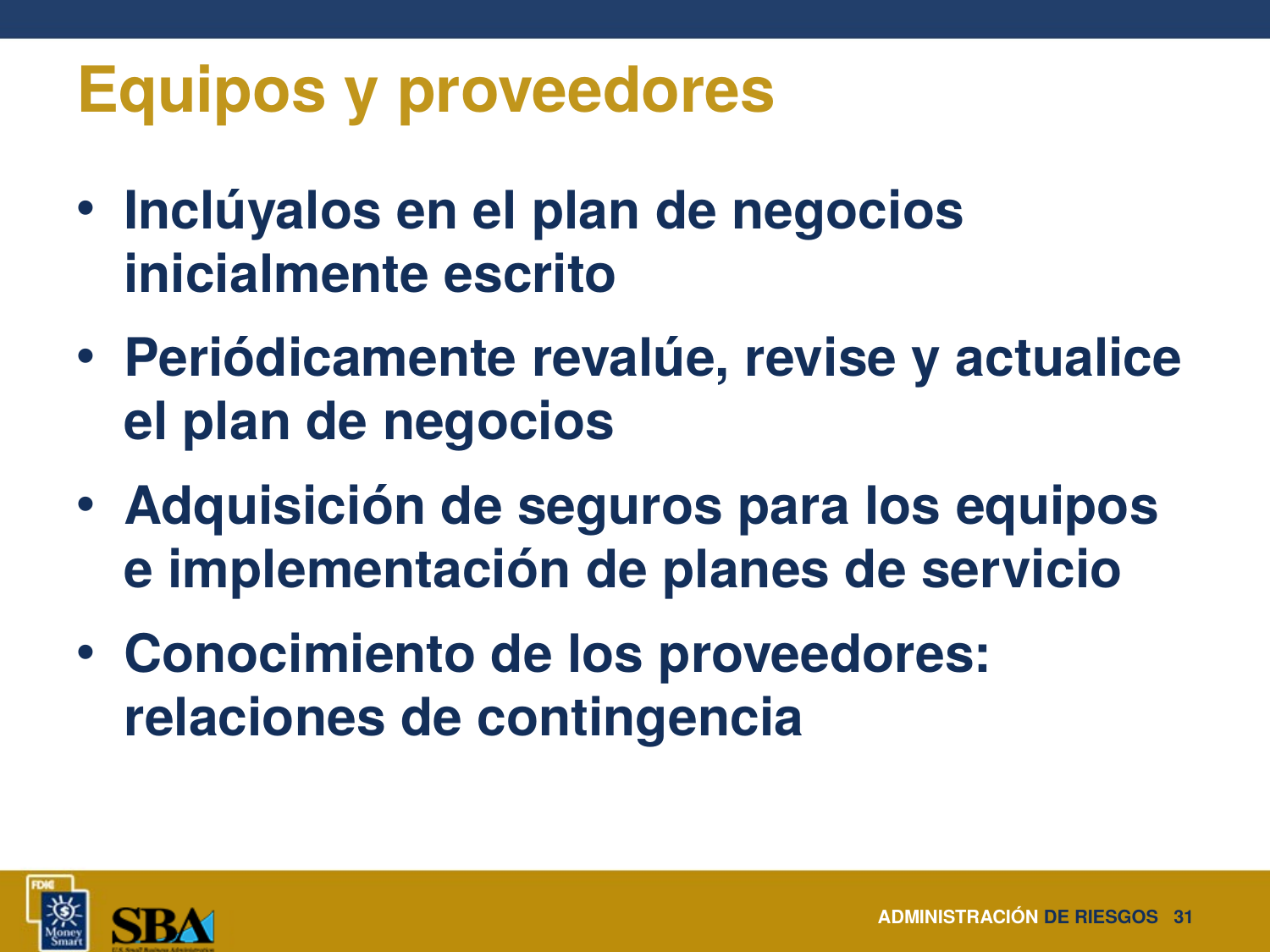

# Equipos y proveedores
Inclúyalos en el plan de negocios inicialmente escrito
Periódicamente revalúe, revise y actualice el plan de negocios
Adquisición de seguros para los equipos e implementación de planes de servicio
Conocimiento de los proveedores: relaciones de contingencia